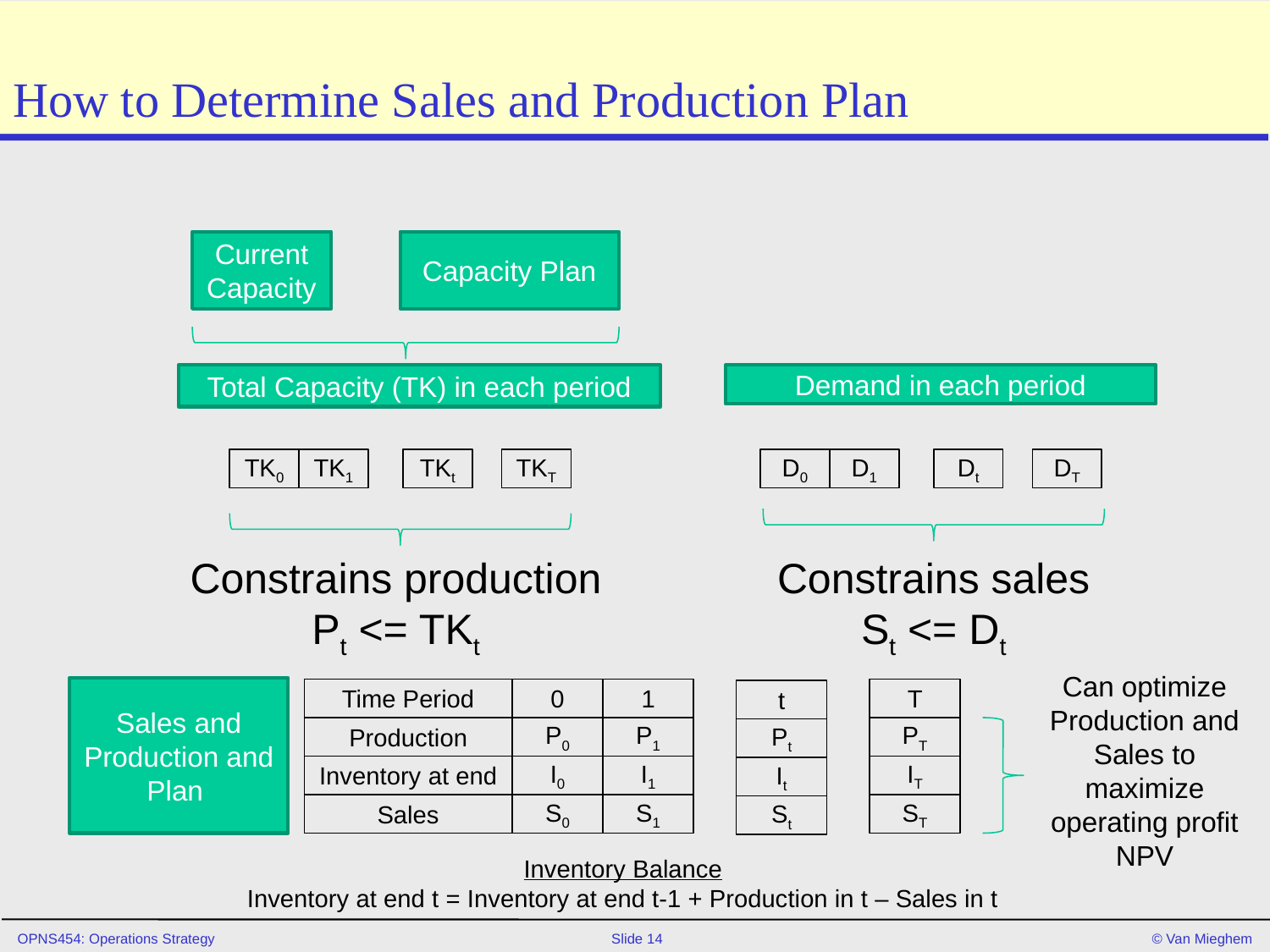

# How to Determine Sales and Production Plan

Current Capacity
Capacity Plan

Total Capacity (TK) in each period
Demand in each period
TK0
TK1
TKt
TKT
D0
D1
Dt
DT
Constrains production
Pt <= TKt
Constrains sales
St <= Dt
Can optimize Production and Sales to maximize operating profit NPV
Sales and Production and Plan
1
T
Time Period
0
t
P1
PT

Production
P0
Pt
I1
IT
Inventory at end
I0
It
S1
ST
Sales
S0
St
Inventory Balance
Inventory at end t = Inventory at end t-1 + Production in t – Sales in t